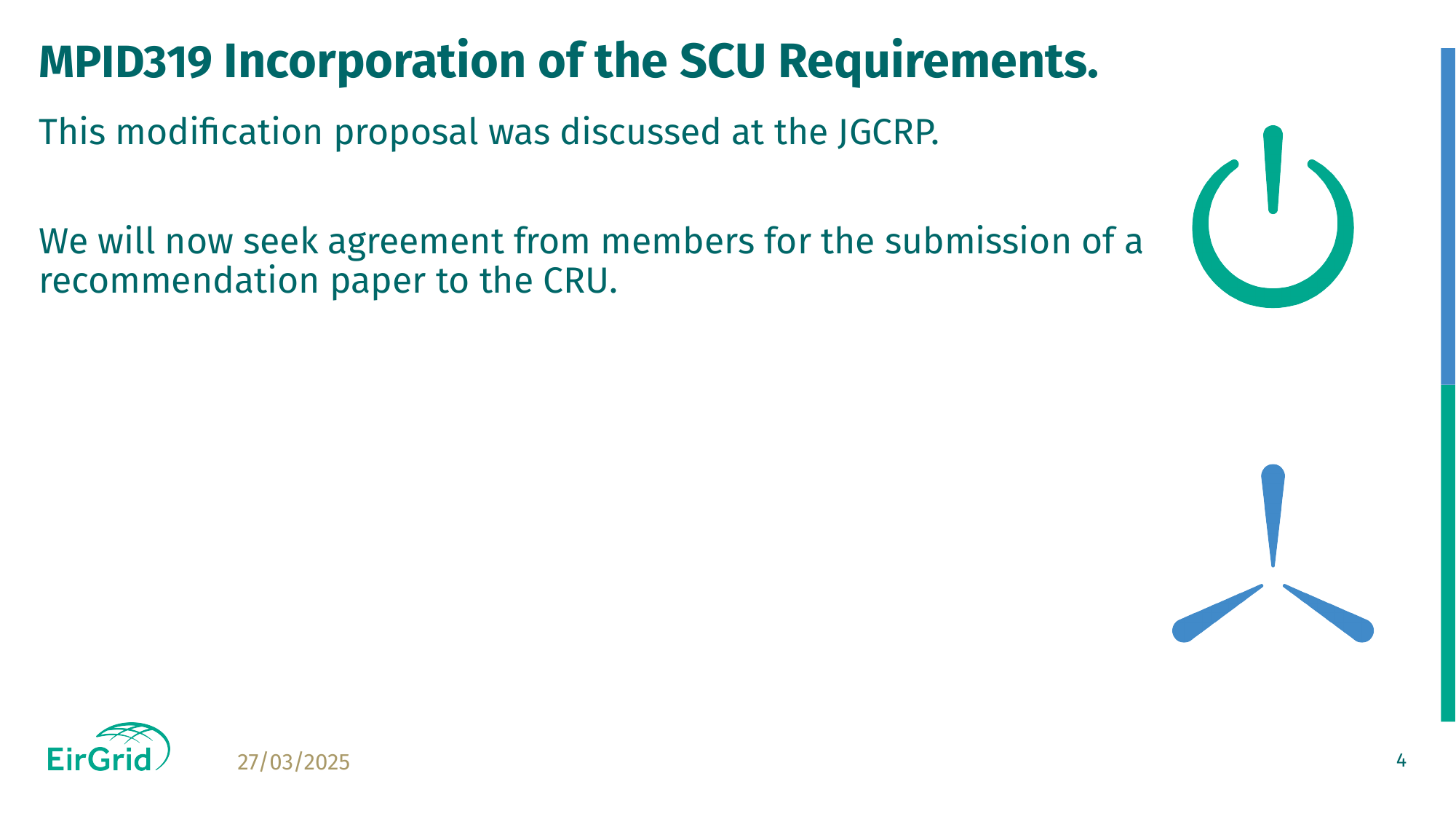

# MPID319 Incorporation of the SCU Requirements.
This modification proposal was discussed at the JGCRP.

We will now seek agreement from members for the submission of a recommendation paper to the CRU.

4
27/03/2025